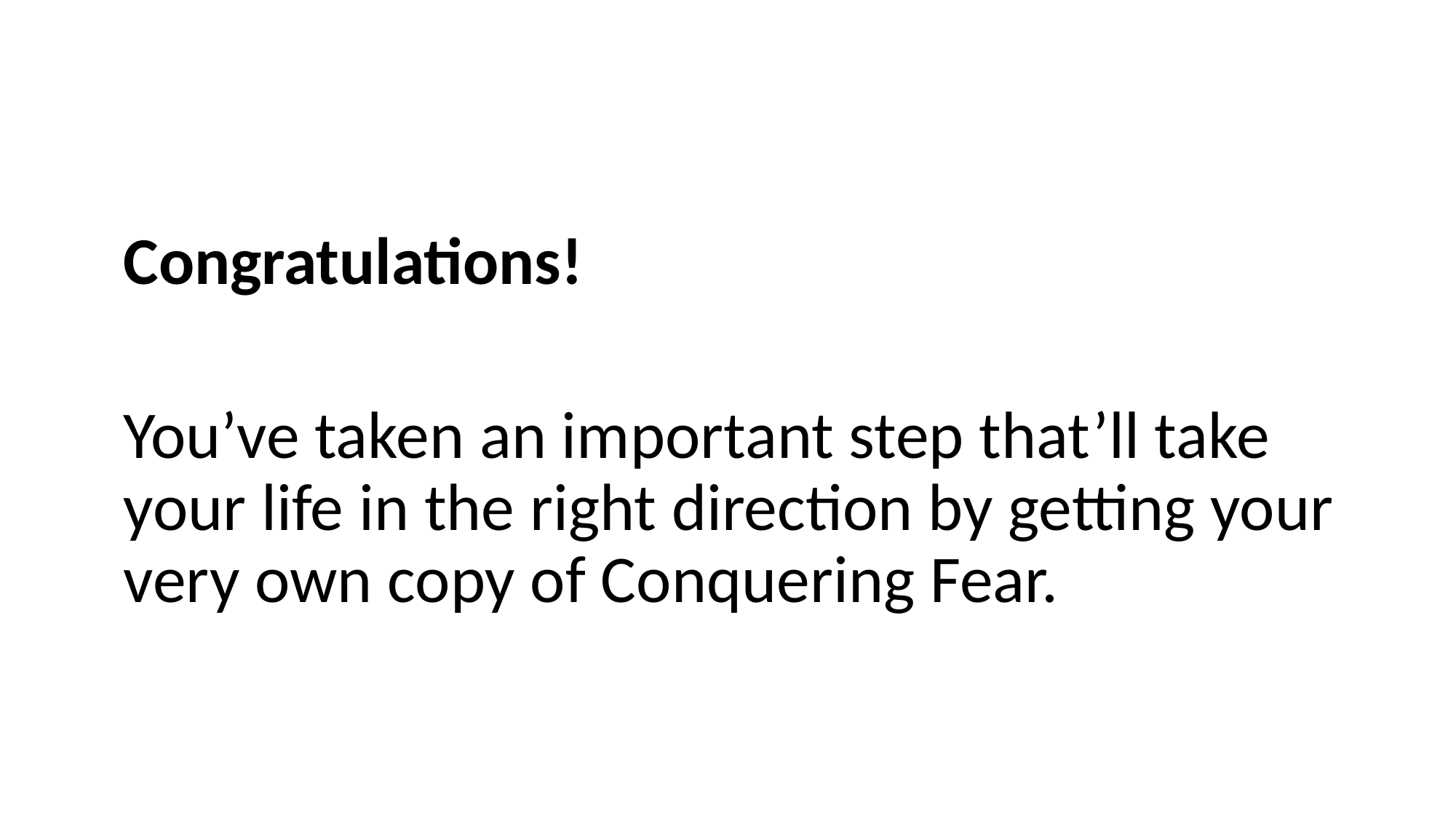

Congratulations!

You’ve taken an important step that’ll take your life in the right direction by getting your very own copy of Conquering Fear.